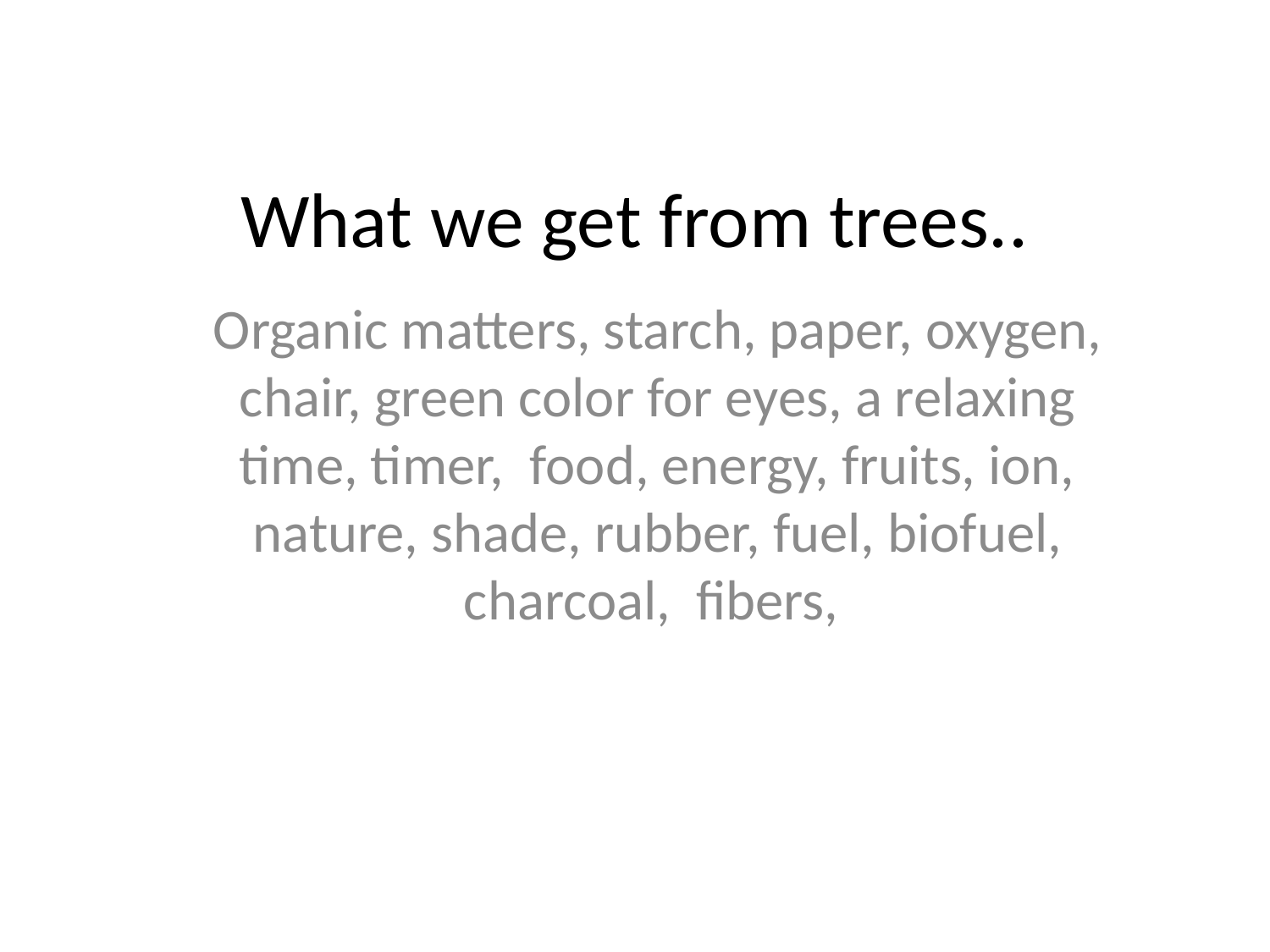

# What we get from trees..
Organic matters, starch, paper, oxygen, chair, green color for eyes, a relaxing time, timer,  food, energy, fruits, ion, nature, shade, rubber, fuel, biofuel, charcoal,  fibers,